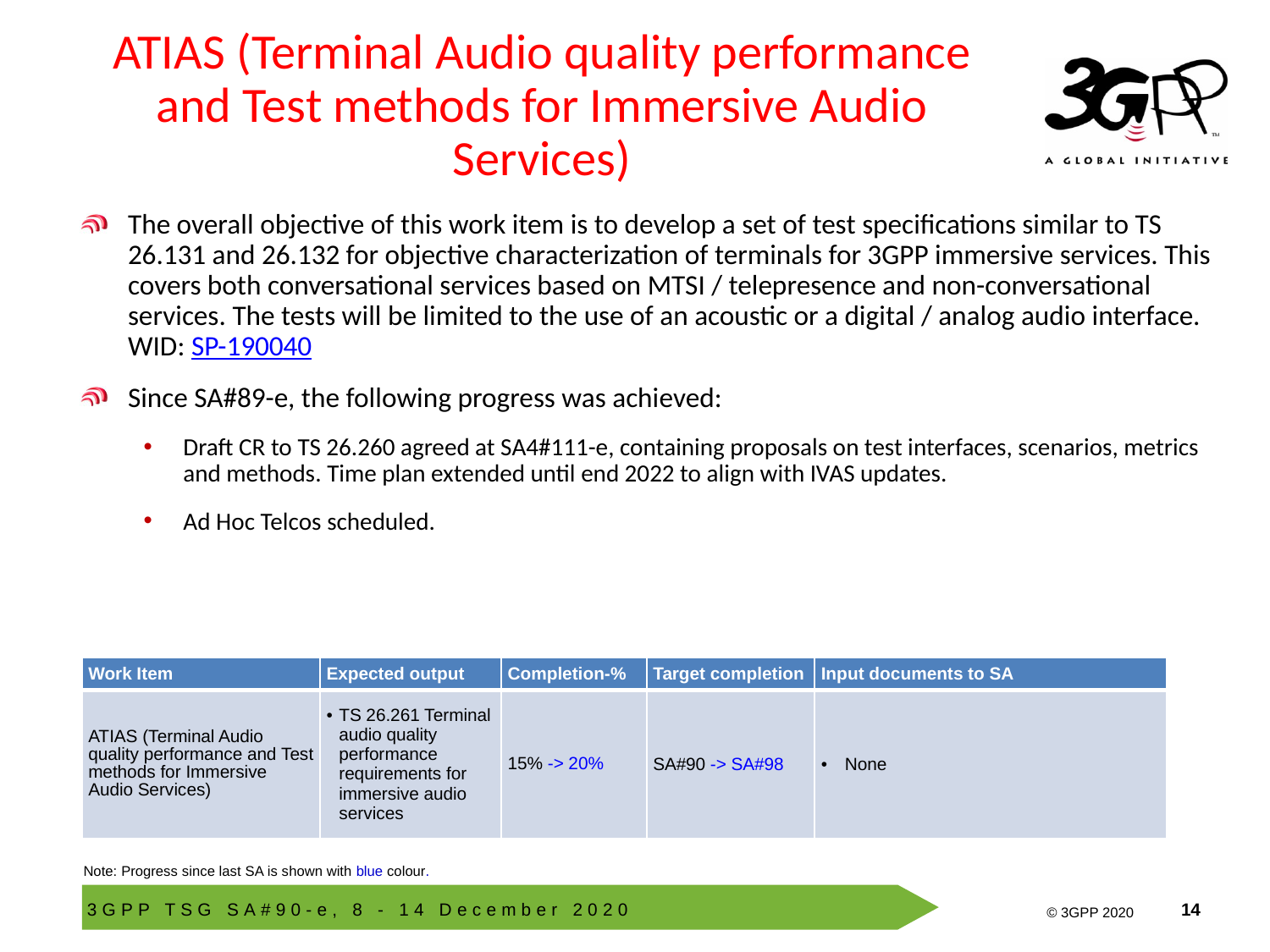

# ATIAS (Terminal Audio quality performance and Test methods for Immersive Audio Services)
The overall objective of this work item is to develop a set of test specifications similar to TS 26.131 and 26.132 for objective characterization of terminals for 3GPP immersive services. This covers both conversational services based on MTSI / telepresence and non-conversational services. The tests will be limited to the use of an acoustic or a digital / analog audio interface. WID: SP-190040
Since SA#89-e, the following progress was achieved:
Draft CR to TS 26.260 agreed at SA4#111-e, containing proposals on test interfaces, scenarios, metrics and methods. Time plan extended until end 2022 to align with IVAS updates.
Ad Hoc Telcos scheduled.

| Work Item | Expected output | Completion-% | Target completion | Input documents to SA |
| --- | --- | --- | --- | --- |
| ATIAS (Terminal Audio quality performance and Test methods for Immersive Audio Services) | TS 26.261 Terminal audio quality performance requirements for immersive audio services | 15% -> 20% | SA#90 -> SA#98 | None |
Note: Progress since last SA is shown with blue colour.